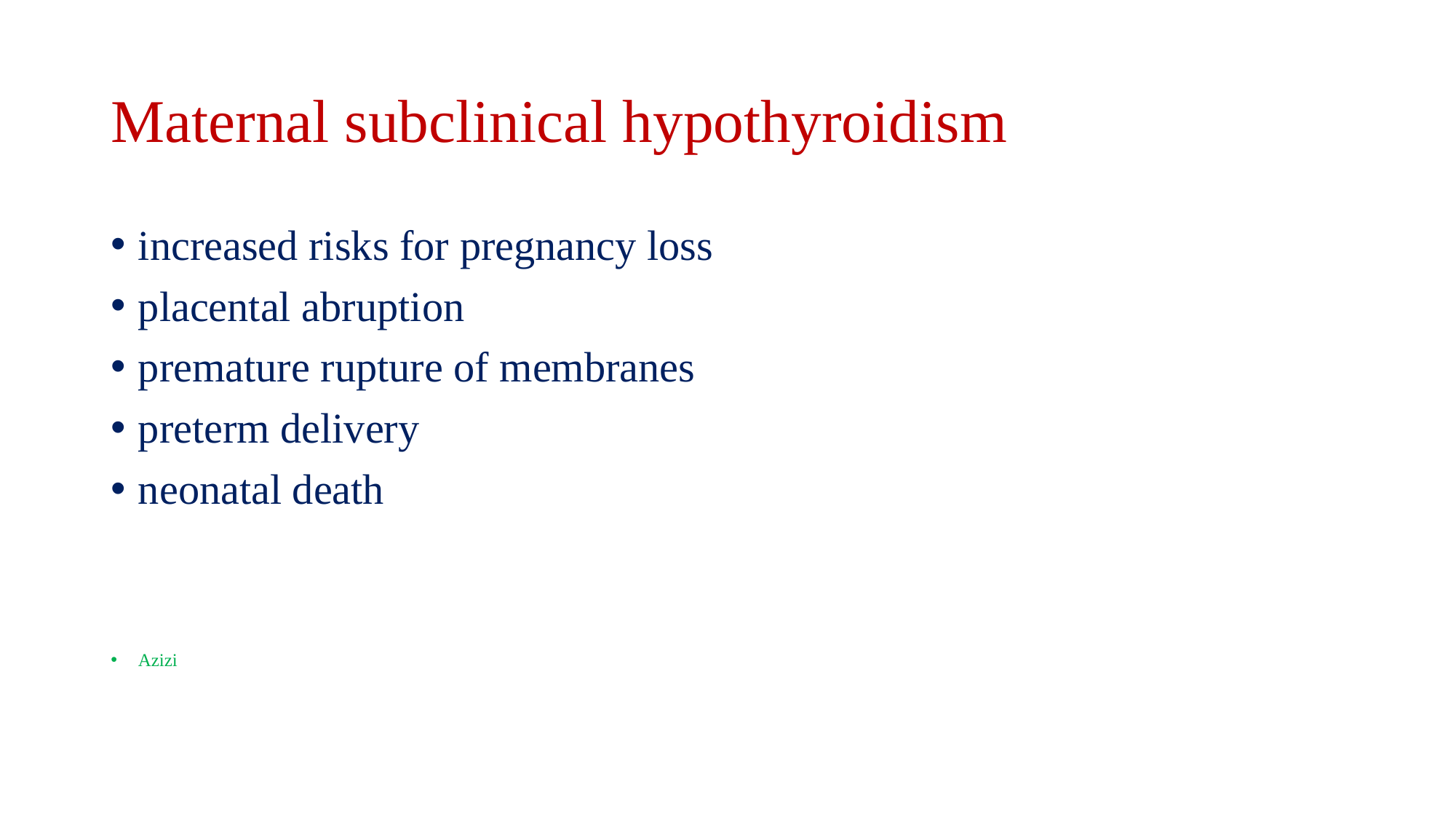

# Maternal subclinical hypothyroidism
increased risks for pregnancy loss
placental abruption
premature rupture of membranes
preterm delivery
neonatal death

Azizi